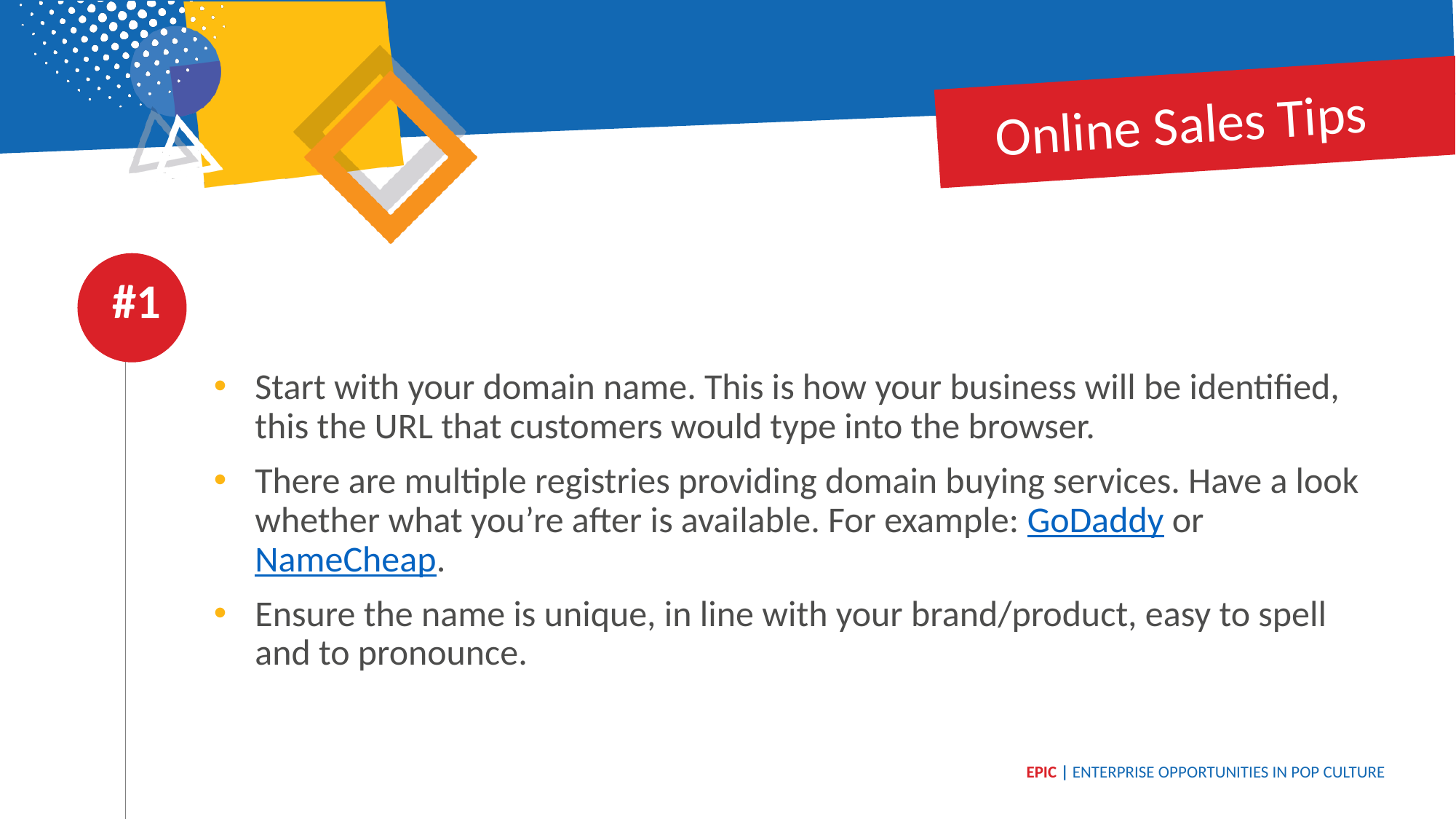

Online Sales Tips

#1
Start with your domain name. This is how your business will be identified, this the URL that customers would type into the browser.
There are multiple registries providing domain buying services. Have a look whether what you’re after is available. For example: GoDaddy or NameCheap.
Ensure the name is unique, in line with your brand/product, easy to spell and to pronounce.